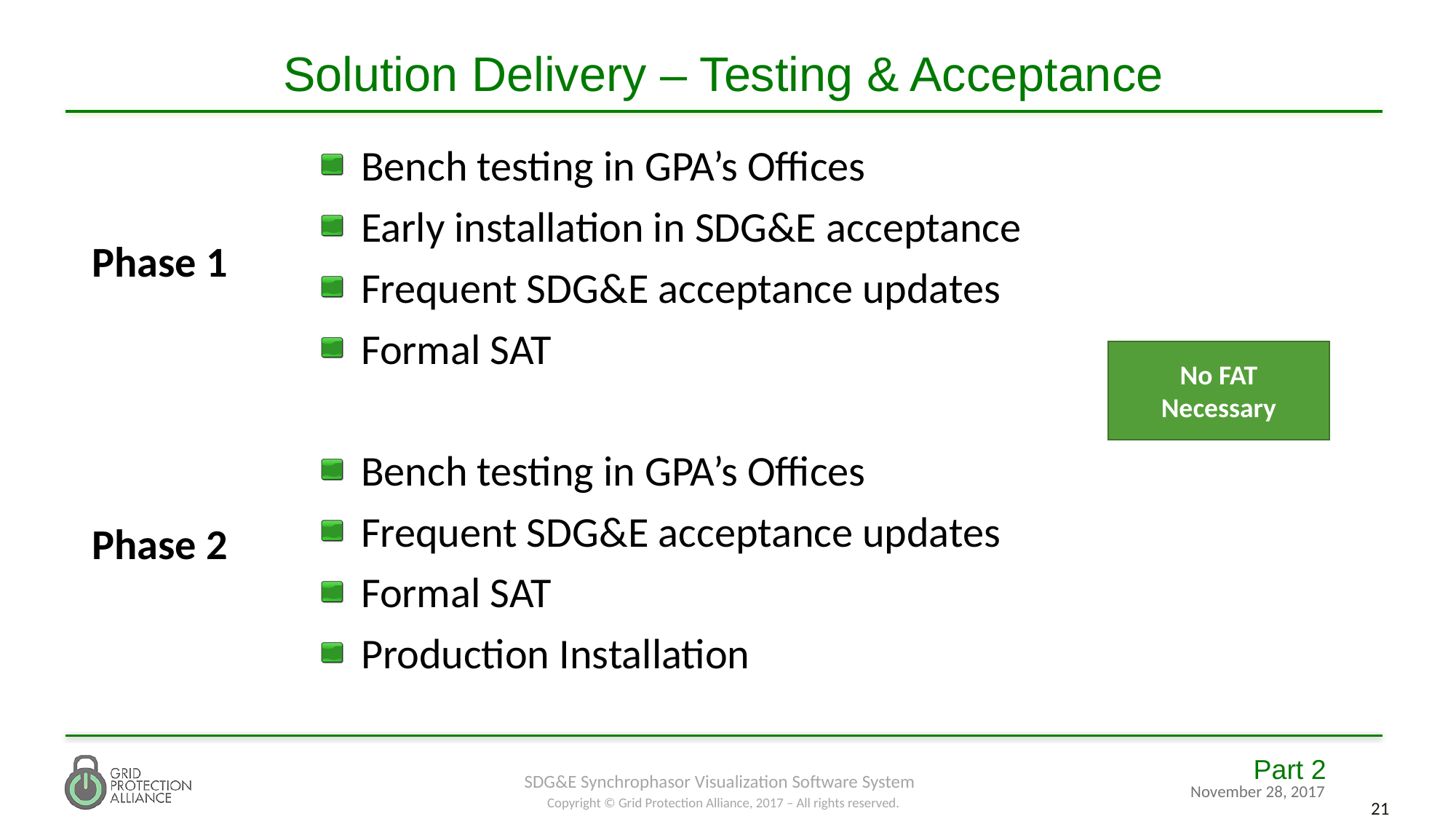

# Solution Delivery – Testing & Acceptance
Bench testing in GPA’s Offices
Early installation in SDG&E acceptance
Frequent SDG&E acceptance updates
Formal SAT

Bench testing in GPA’s Offices
Frequent SDG&E acceptance updates
Formal SAT
Production Installation
Phase 1
No FAT
Necessary
Phase 2
Part 2
November 28, 2017
SDG&E Synchrophasor Visualization Software System